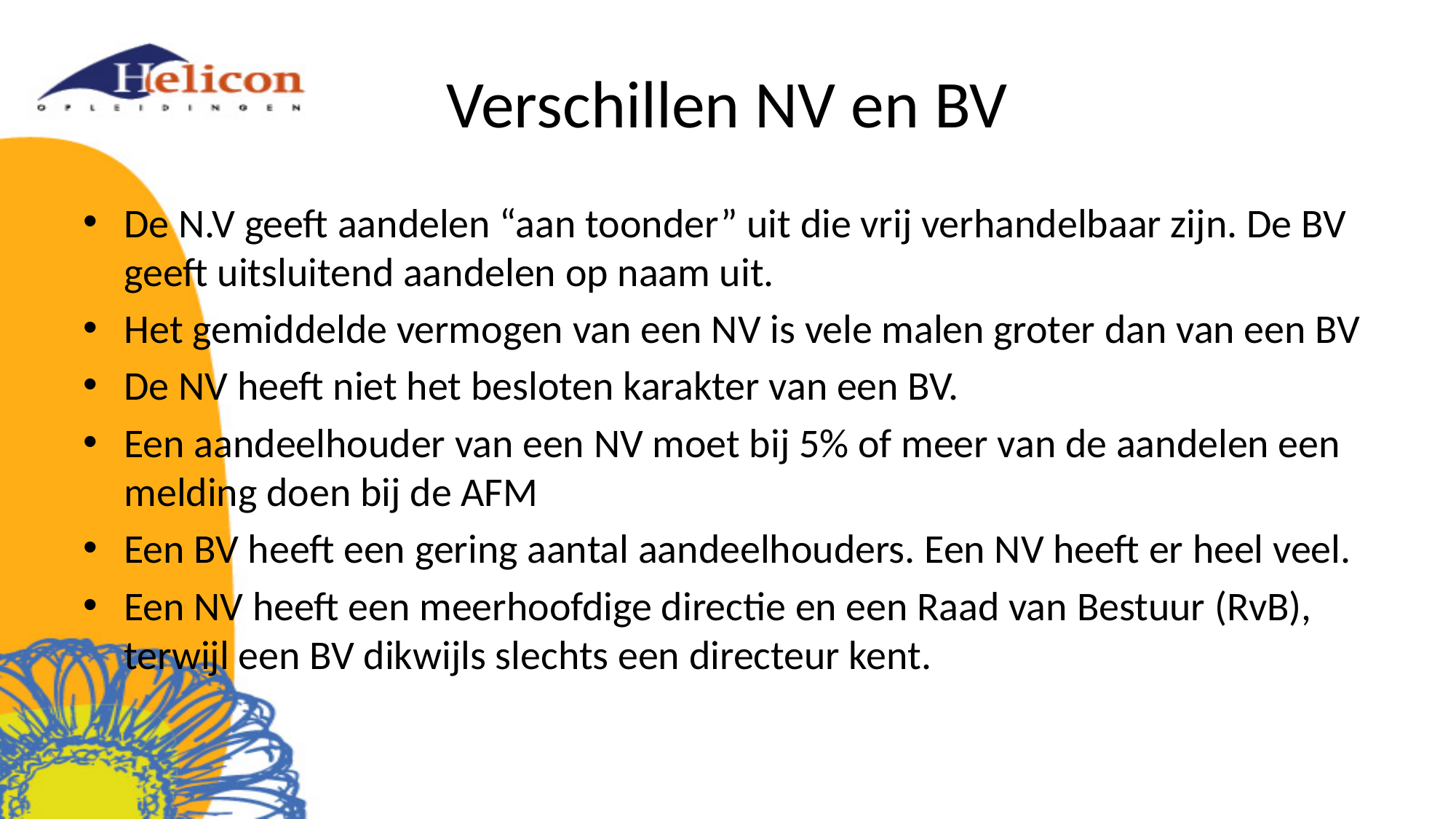

# Verschillen NV en BV
De N.V geeft aandelen “aan toonder” uit die vrij verhandelbaar zijn. De BV geeft uitsluitend aandelen op naam uit.
Het gemiddelde vermogen van een NV is vele malen groter dan van een BV
De NV heeft niet het besloten karakter van een BV.
Een aandeelhouder van een NV moet bij 5% of meer van de aandelen een melding doen bij de AFM
Een BV heeft een gering aantal aandeelhouders. Een NV heeft er heel veel.
Een NV heeft een meerhoofdige directie en een Raad van Bestuur (RvB), terwijl een BV dikwijls slechts een directeur kent.